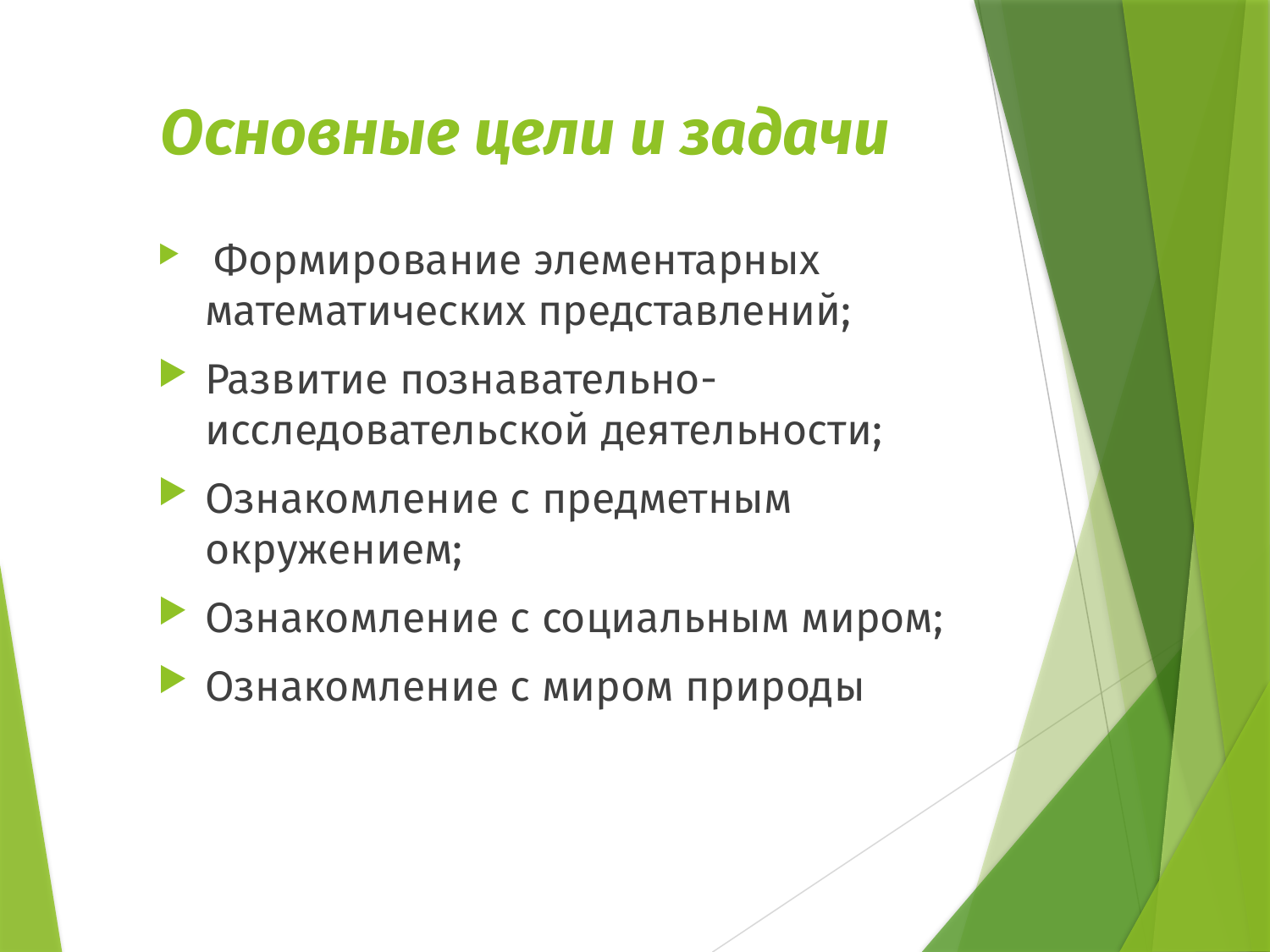

# Основные цели и задачи
 Формирование элементарных математических представлений;
Развитие познавательно-исследовательской деятельности;
Ознакомление с предметным окружением;
Ознакомление с социальным миром;
Ознакомление с миром природы